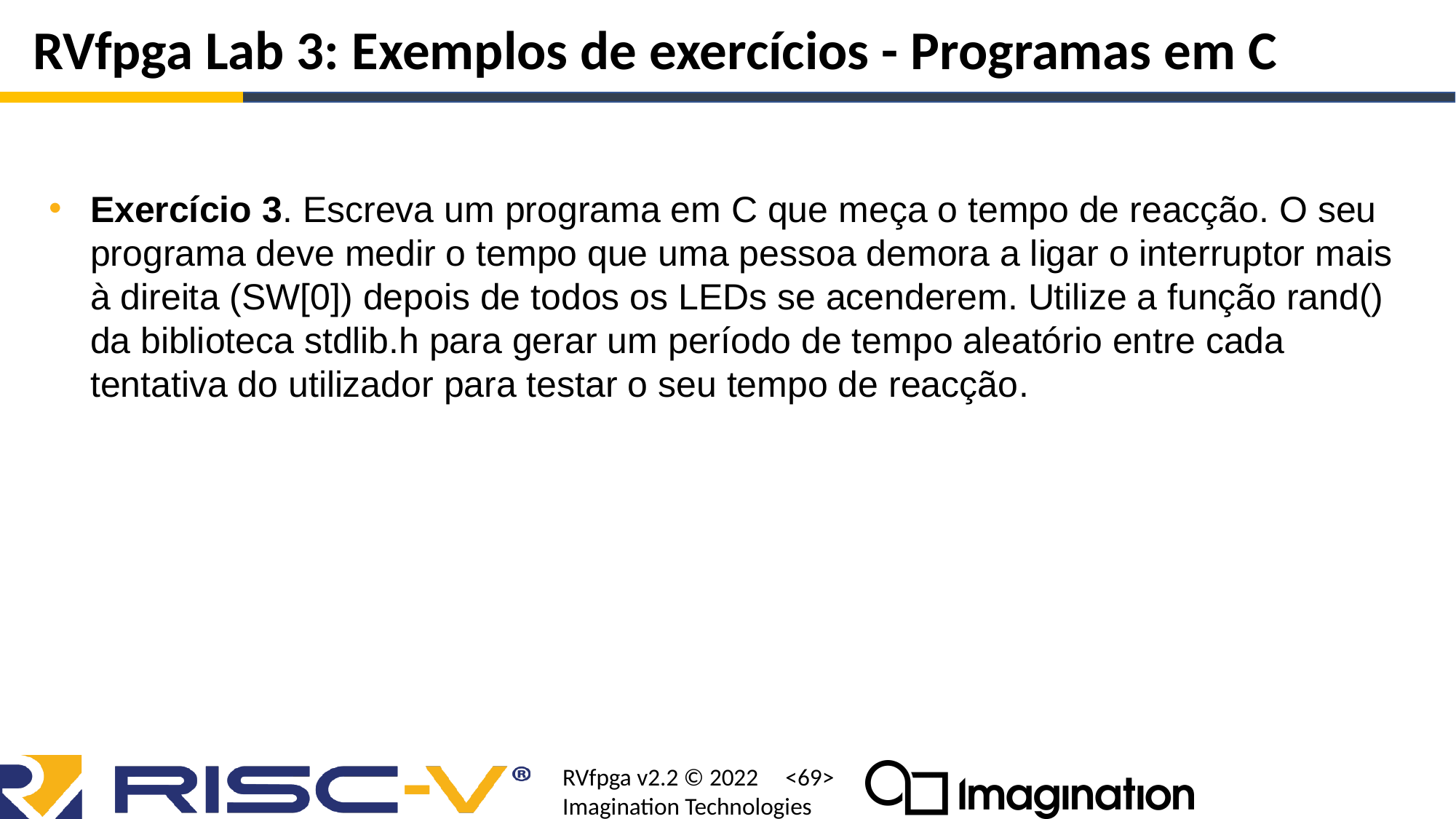

# RVfpga Lab 3: Exemplos de exercícios - Programas em C
Exercício 3. Escreva um programa em C que meça o tempo de reacção. O seu programa deve medir o tempo que uma pessoa demora a ligar o interruptor mais à direita (SW[0]) depois de todos os LEDs se acenderem. Utilize a função rand() da biblioteca stdlib.h para gerar um período de tempo aleatório entre cada tentativa do utilizador para testar o seu tempo de reacção.